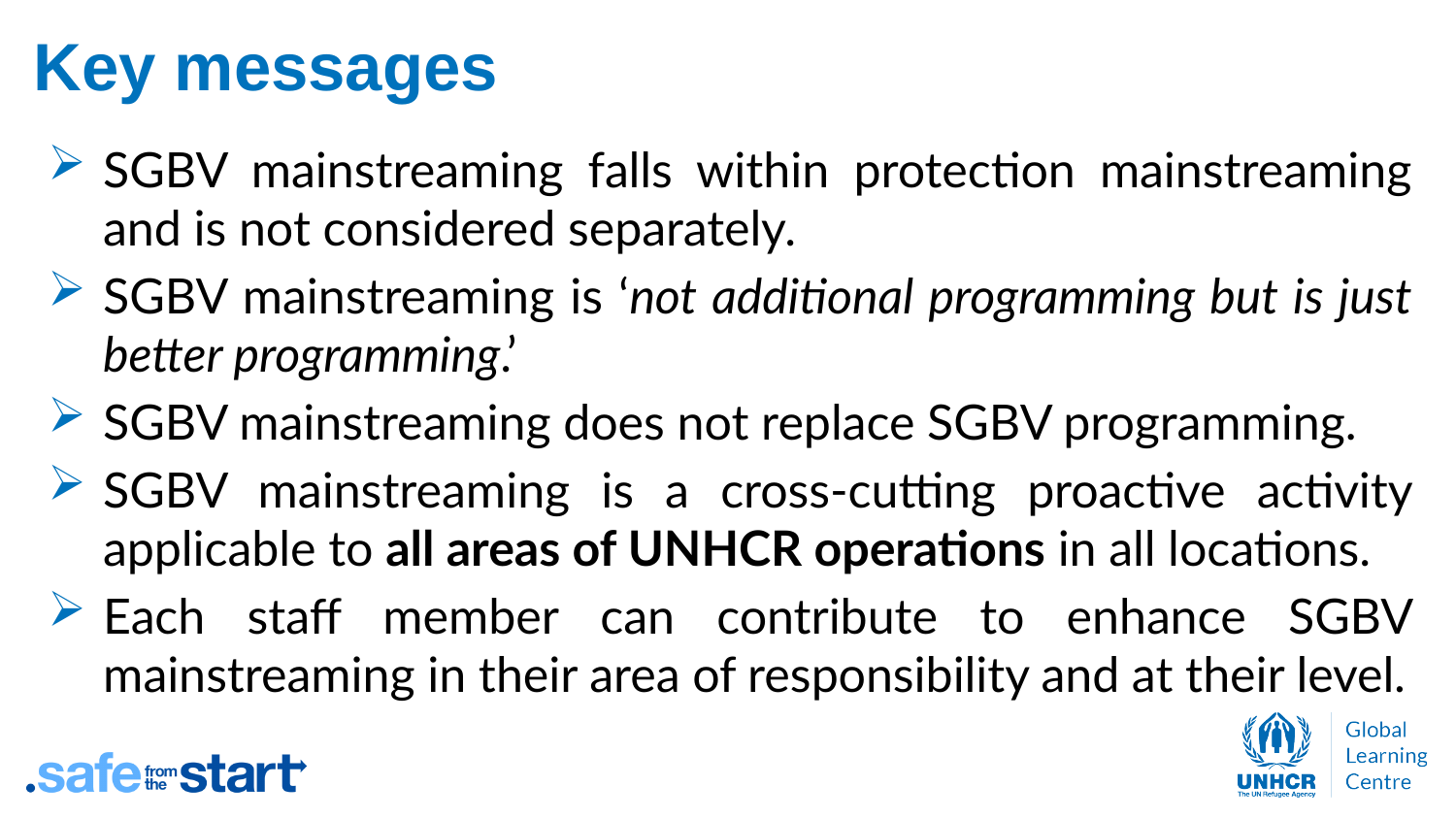

# Key messages
SGBV mainstreaming falls within protection mainstreaming and is not considered separately.
SGBV mainstreaming is ‘not additional programming but is just better programming.’
SGBV mainstreaming does not replace SGBV programming.
SGBV mainstreaming is a cross-cutting proactive activity applicable to all areas of UNHCR operations in all locations.
Each staff member can contribute to enhance SGBV mainstreaming in their area of responsibility and at their level.